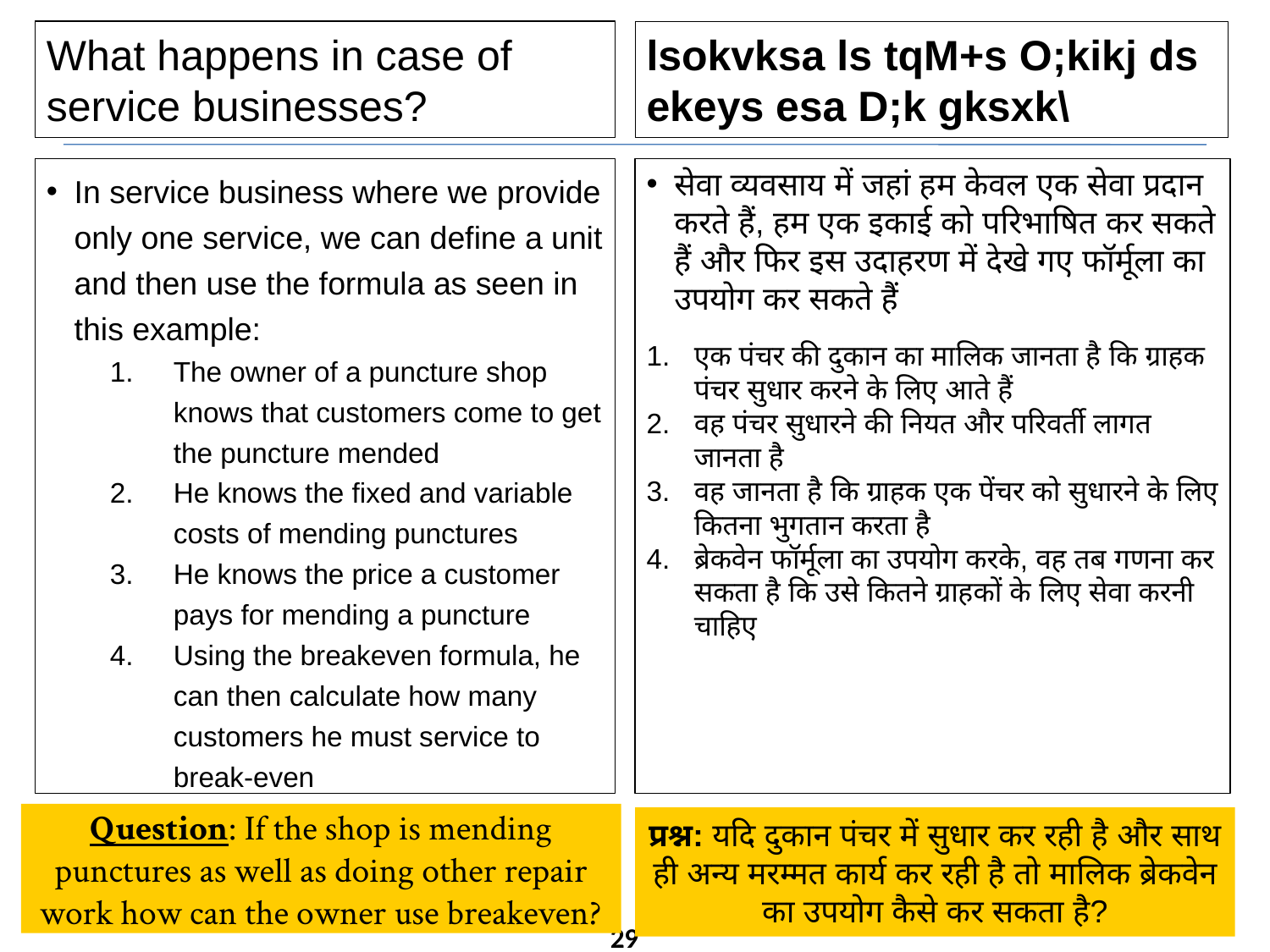

What happens in case of service businesses?
lsokvksa ls tqM+s O;kikj ds ekeys esa D;k gksxk\
In service business where we provide only one service, we can define a unit and then use the formula as seen in this example:
The owner of a puncture shop knows that customers come to get the puncture mended
He knows the fixed and variable costs of mending punctures
He knows the price a customer pays for mending a puncture
Using the breakeven formula, he can then calculate how many customers he must service to break-even
सेवा व्यवसाय में जहां हम केवल एक सेवा प्रदान करते हैं, हम एक इकाई को परिभाषित कर सकते हैं और फिर इस उदाहरण में देखे गए फॉर्मूला का उपयोग कर सकते हैं
एक पंचर की दुकान का मालिक जानता है कि ग्राहक  पंचर सुधार करने के लिए आते हैं
वह पंचर सुधारने की नियत और परिवर्ती लागत जानता है
वह जानता है कि ग्राहक एक पेंचर को सुधारने के लिए कितना भुगतान करता है
ब्रेकवेन फॉर्मूला का उपयोग करके, वह तब गणना कर सकता है कि उसे कितने ग्राहकों के लिए सेवा करनी चाहिए

Question: If the shop is mending punctures as well as doing other repair work how can the owner use breakeven?
प्रश्न: यदि दुकान पंचर में सुधार कर रही है और साथ ही अन्य मरम्मत कार्य कर रही है तो मालिक ब्रेकवेन का उपयोग कैसे कर सकता है?
29